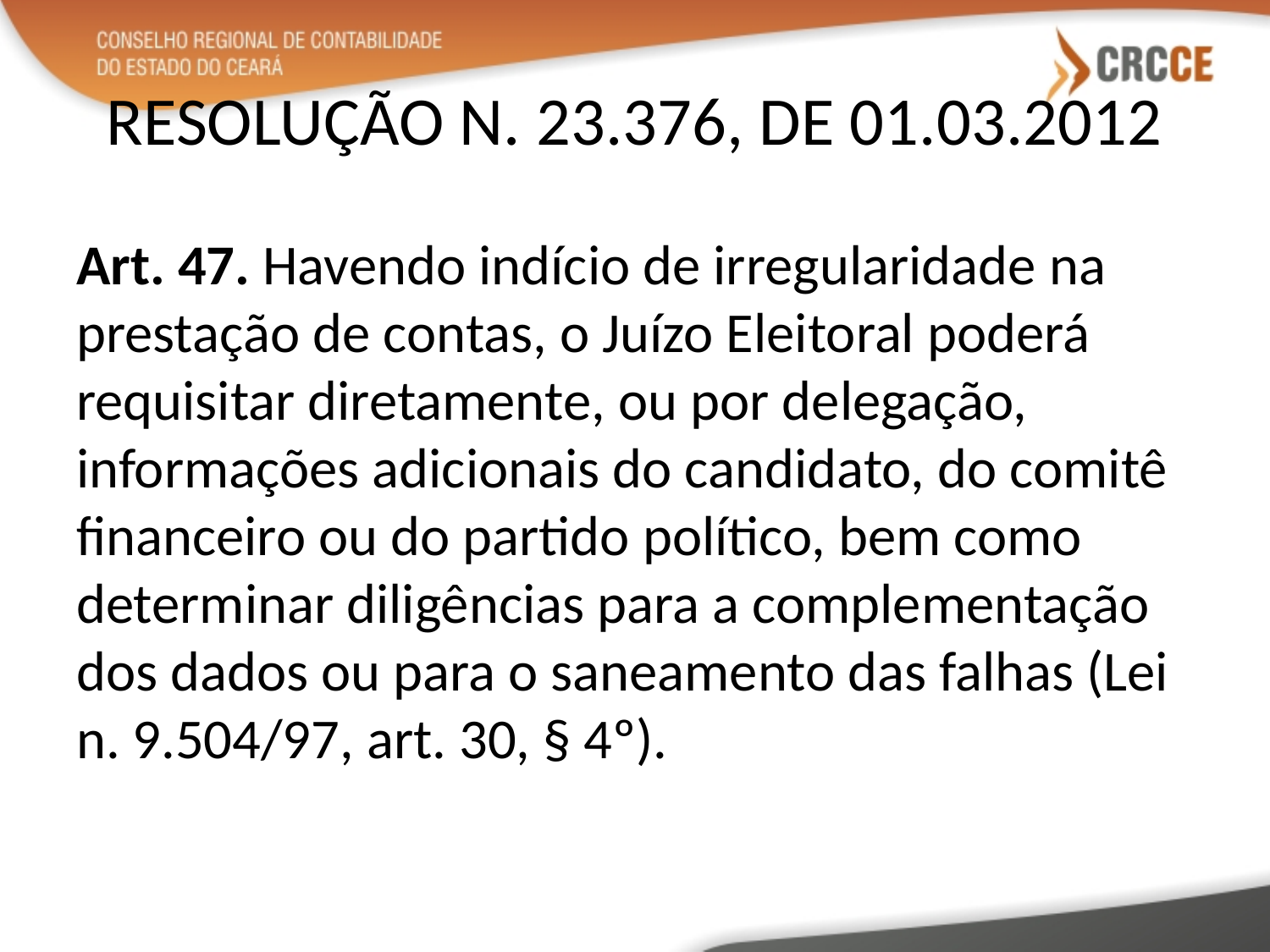

# RESOLUÇÃO N. 23.376, DE 01.03.2012
Art. 47. Havendo indício de irregularidade na prestação de contas, o Juízo Eleitoral poderá requisitar diretamente, ou por delegação, informações adicionais do candidato, do comitê financeiro ou do partido político, bem como determinar diligências para a complementação dos dados ou para o saneamento das falhas (Lei n. 9.504/97, art. 30, § 4º).